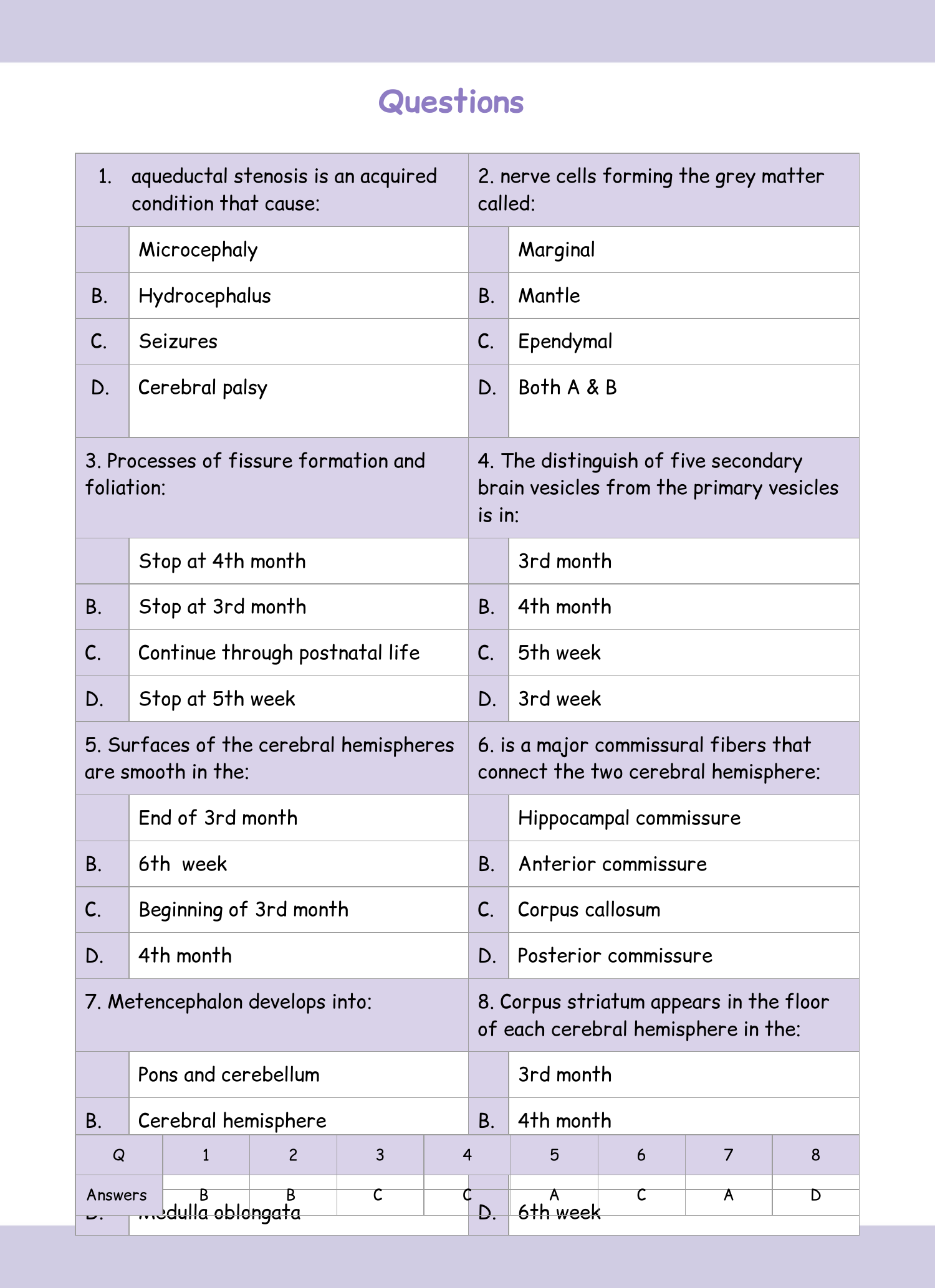

Questions
| aqueductal stenosis is an acquired condition that cause: |  | 2. nerve cells forming the grey matter called: |  |
| --- | --- | --- | --- |
|  | Microcephaly |  | Marginal |
| B. | Hydrocephalus | B. | Mantle |
| C. | Seizures | C. | Ependymal |
| D. | Cerebral palsy | D. | Both A & B |
| 3. Processes of fissure formation and foliation: |  | 4. The distinguish of five secondary brain vesicles from the primary vesicles is in: |  |
|  | Stop at 4th month |  | 3rd month |
| B. | Stop at 3rd month | B. | 4th month |
| C. | Continue through postnatal life | C. | 5th week |
| D. | Stop at 5th week | D. | 3rd week |
| 5. Surfaces of the cerebral hemispheres are smooth in the: |  | 6. is a major commissural fibers that connect the two cerebral hemisphere: |  |
|  | End of 3rd month |  | Hippocampal commissure |
| B. | 6th week | B. | Anterior commissure |
| C. | Beginning of 3rd month | C. | Corpus callosum |
| D. | 4th month | D. | Posterior commissure |
| 7. Metencephalon develops into: |  | 8. Corpus striatum appears in the floor of each cerebral hemisphere in the: |  |
|  | Pons and cerebellum |  | 3rd month |
| B. | Cerebral hemisphere | B. | 4th month |
| C. | Pons | C. | 3rd week |
| D. | Medulla oblongata | D. | 6th week |
| Q | 1 | 2 | 3 | 4 | 5 | 6 | 7 | 8 |
| --- | --- | --- | --- | --- | --- | --- | --- | --- |
| Answers | B | B | C | C | A | C | A | D |